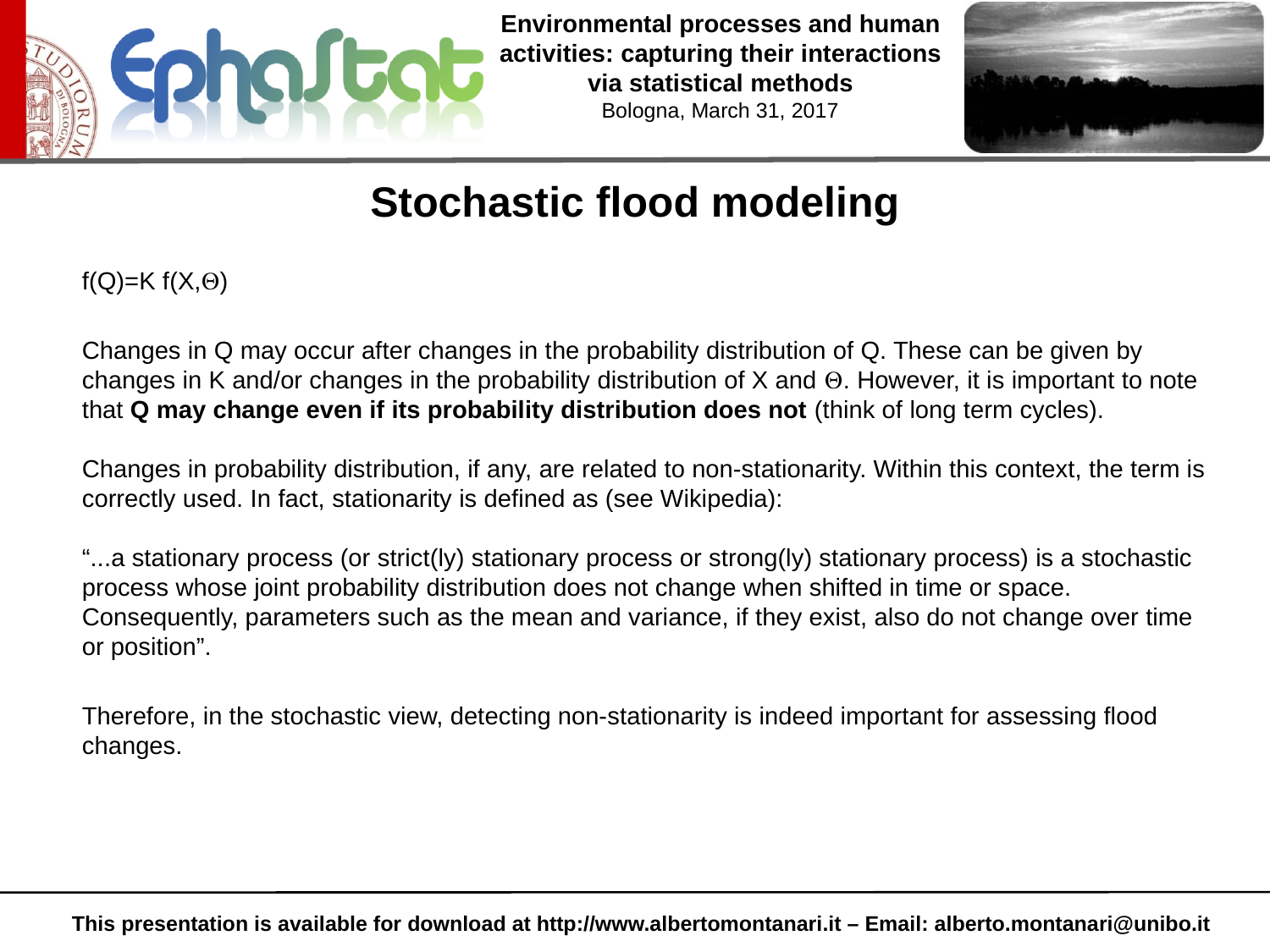

Stochastic flood modeling
f(Q)=K f(X,Θ)
Changes in Q may occur after changes in the probability distribution of Q. These can be given by changes in K and/or changes in the probability distribution of X and Θ. However, it is important to note that Q may change even if its probability distribution does not (think of long term cycles).
Changes in probability distribution, if any, are related to non-stationarity. Within this context, the term is correctly used. In fact, stationarity is defined as (see Wikipedia):
“...a stationary process (or strict(ly) stationary process or strong(ly) stationary process) is a stochastic process whose joint probability distribution does not change when shifted in time or space. Consequently, parameters such as the mean and variance, if they exist, also do not change over time or position”.
Therefore, in the stochastic view, detecting non-stationarity is indeed important for assessing flood changes.